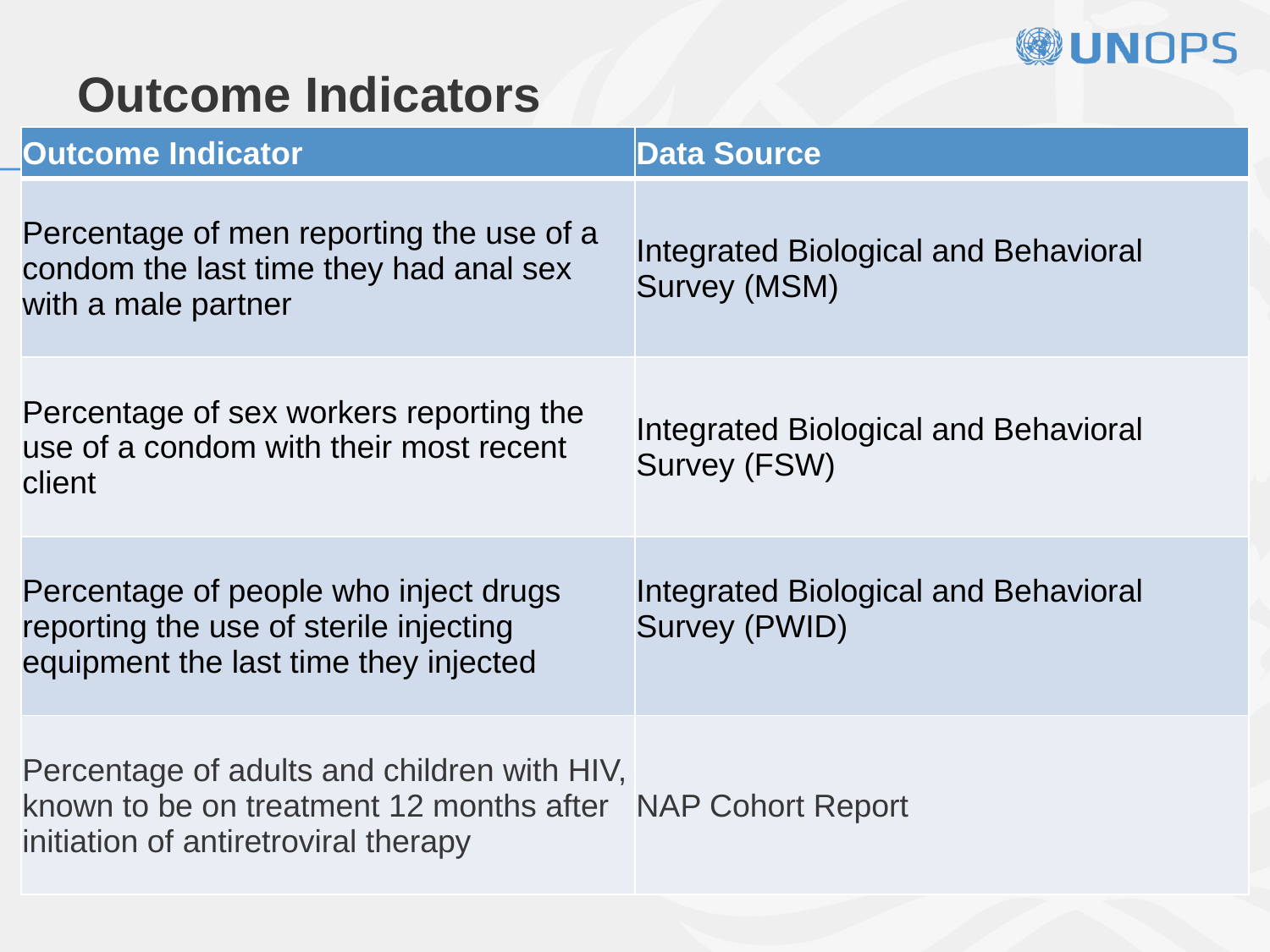

# Outcome Indicators
| Outcome Indicator | Data Source |
| --- | --- |
| Percentage of men reporting the use of a condom the last time they had anal sex with a male partner | Integrated Biological and Behavioral Survey (MSM) |
| Percentage of sex workers reporting the use of a condom with their most recent client | Integrated Biological and Behavioral Survey (FSW) |
| Percentage of people who inject drugs reporting the use of sterile injecting equipment the last time they injected | Integrated Biological and Behavioral Survey (PWID) |
| Percentage of adults and children with HIV, known to be on treatment 12 months after initiation of antiretroviral therapy | NAP Cohort Report |